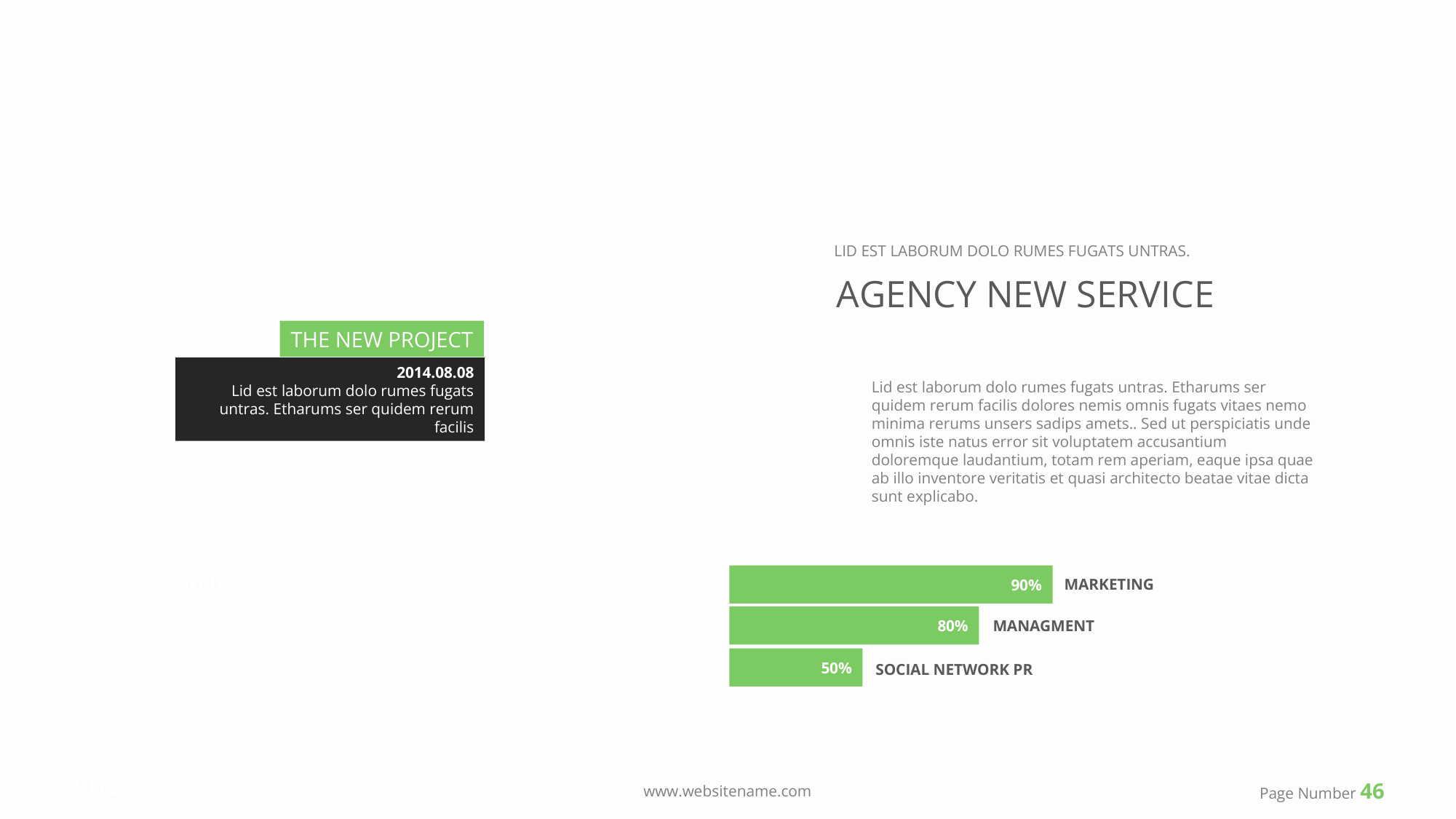

LID EST LABORUM DOLO RUMES FUGATS UNTRAS.

AGENCY NEW SERVICE
THE NEW PROJECT
2014.08.08
Lid est laborum dolo rumes fugats untras. Etharums ser quidem rerum facilis
Lid est laborum dolo rumes fugats untras. Etharums ser quidem rerum facilis dolores nemis omnis fugats vitaes nemo minima rerums unsers sadips amets.. Sed ut perspiciatis unde omnis iste natus error sit voluptatem accusantium doloremque laudantium, totam rem aperiam, eaque ipsa quae ab illo inventore veritatis et quasi architecto beatae vitae dicta sunt explicabo.

Research
90%
MARKETING
Good Skill
80%
MANAGMENT
Lid est laborum dolo rumes fugats untras. Etharums ser quidem rerum facilis dolores nemis omnis
50%
SOCIAL NETWORK PR
KITE®Business
Page Number 46
www.websitename.com